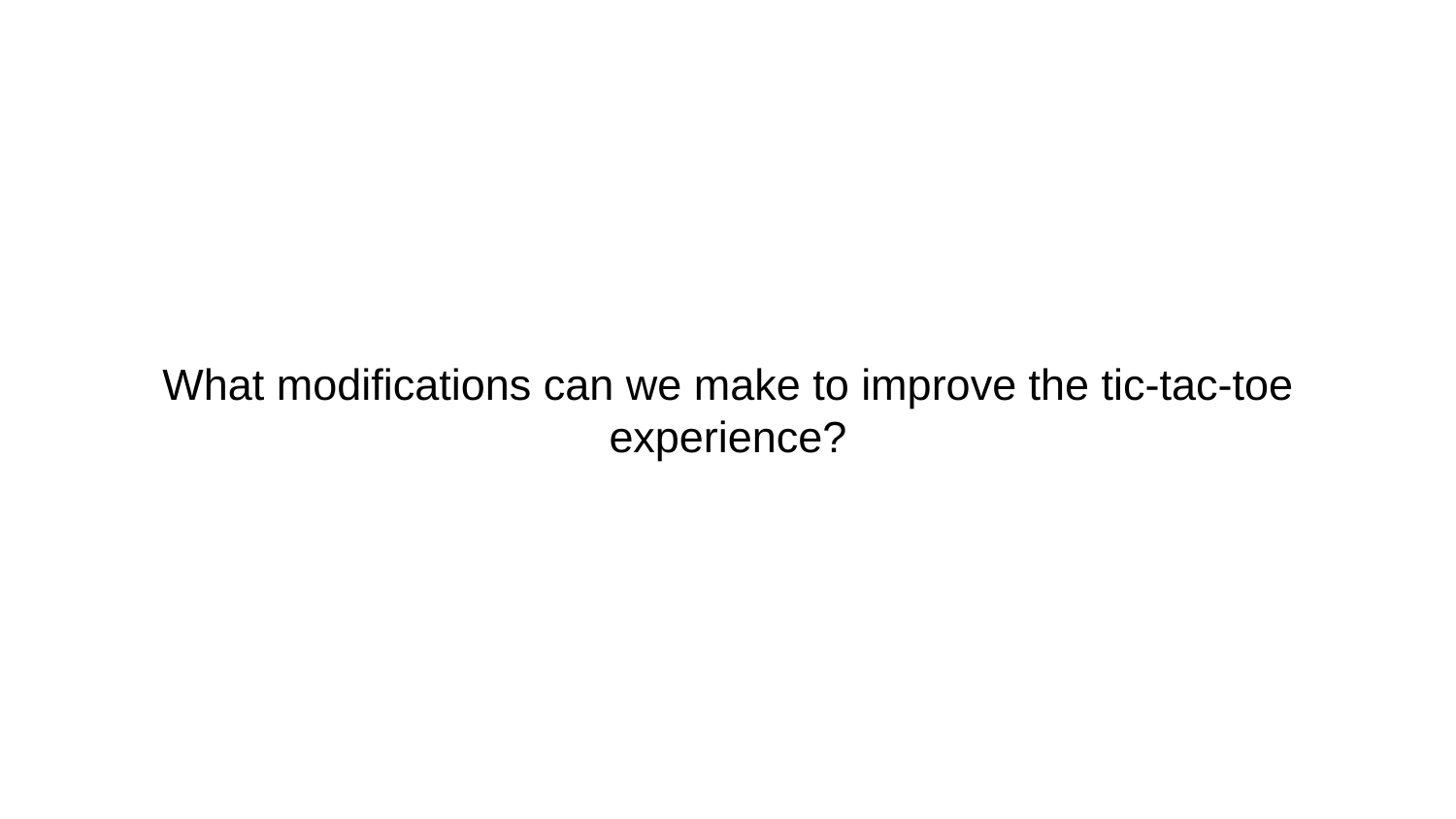

# What modifications can we make to improve the tic-tac-toe experience?